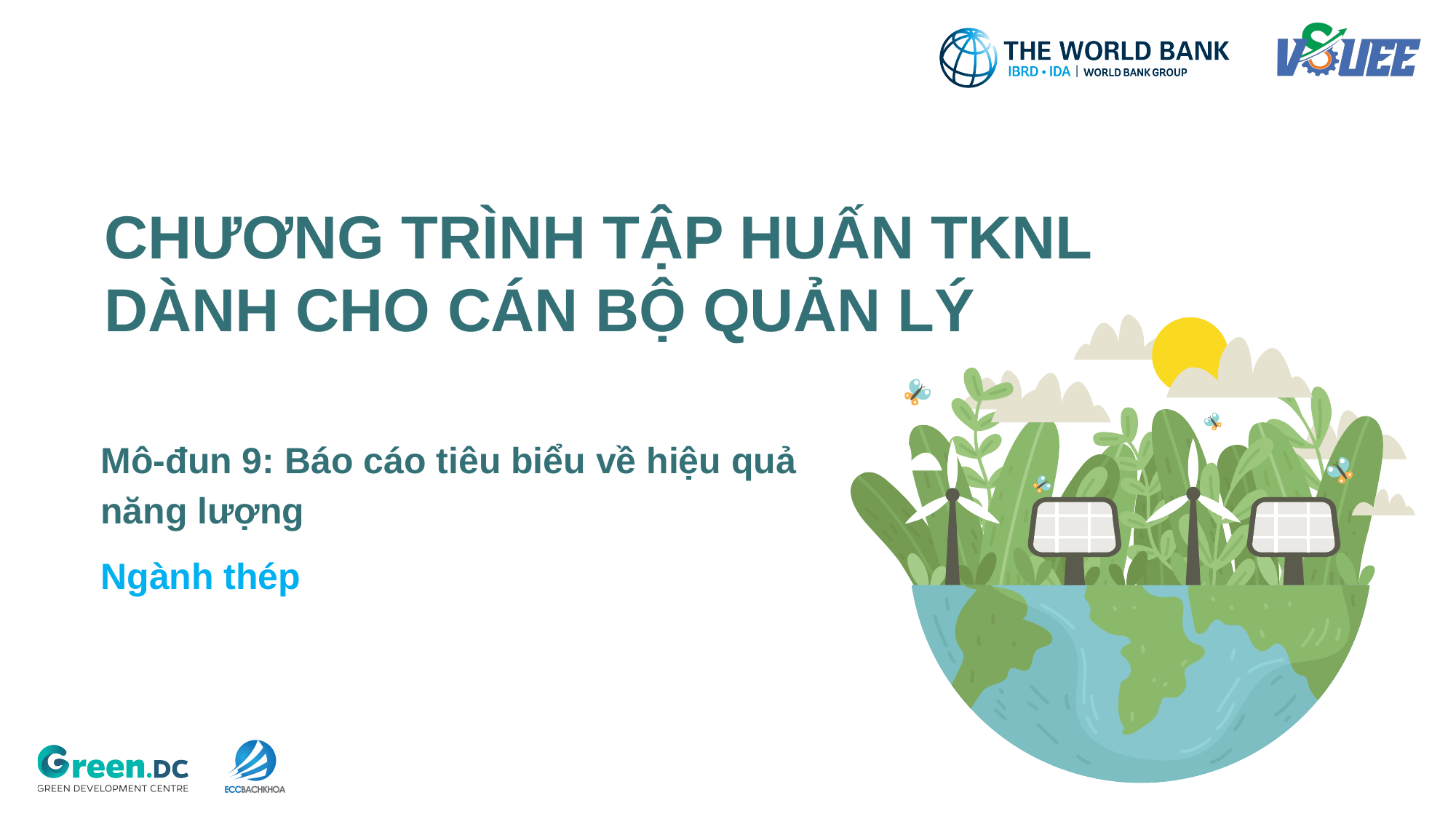

# CHƯƠNG TRÌNH TẬP HUẤN TKNL DÀNH CHO CÁN BỘ QUẢN LÝ

Mô-đun 9: Báo cáo tiêu biểu về hiệu quả năng lượng
Ngành thép